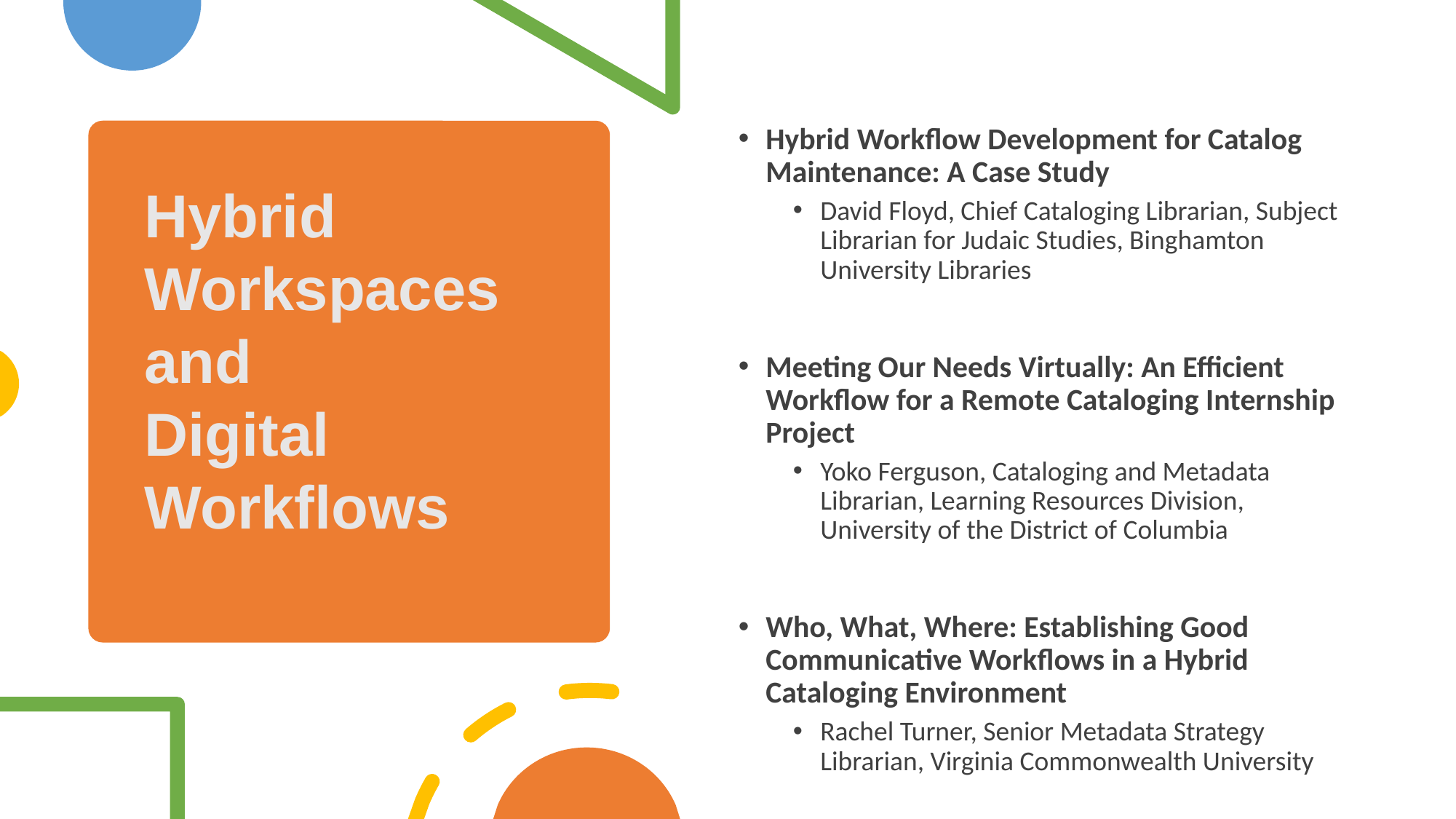

Hybrid Workflow Development for Catalog Maintenance: A Case Study
David Floyd, Chief Cataloging Librarian, Subject Librarian for Judaic Studies, Binghamton University Libraries

Meeting Our Needs Virtually: An Efficient Workflow for a Remote Cataloging Internship Project
Yoko Ferguson, Cataloging and Metadata Librarian, Learning Resources Division, University of the District of Columbia

Who, What, Where: Establishing Good Communicative Workflows in a Hybrid Cataloging Environment
Rachel Turner, Senior Metadata Strategy Librarian, Virginia Commonwealth University

Hybrid Workspaces and
Digital Workflows